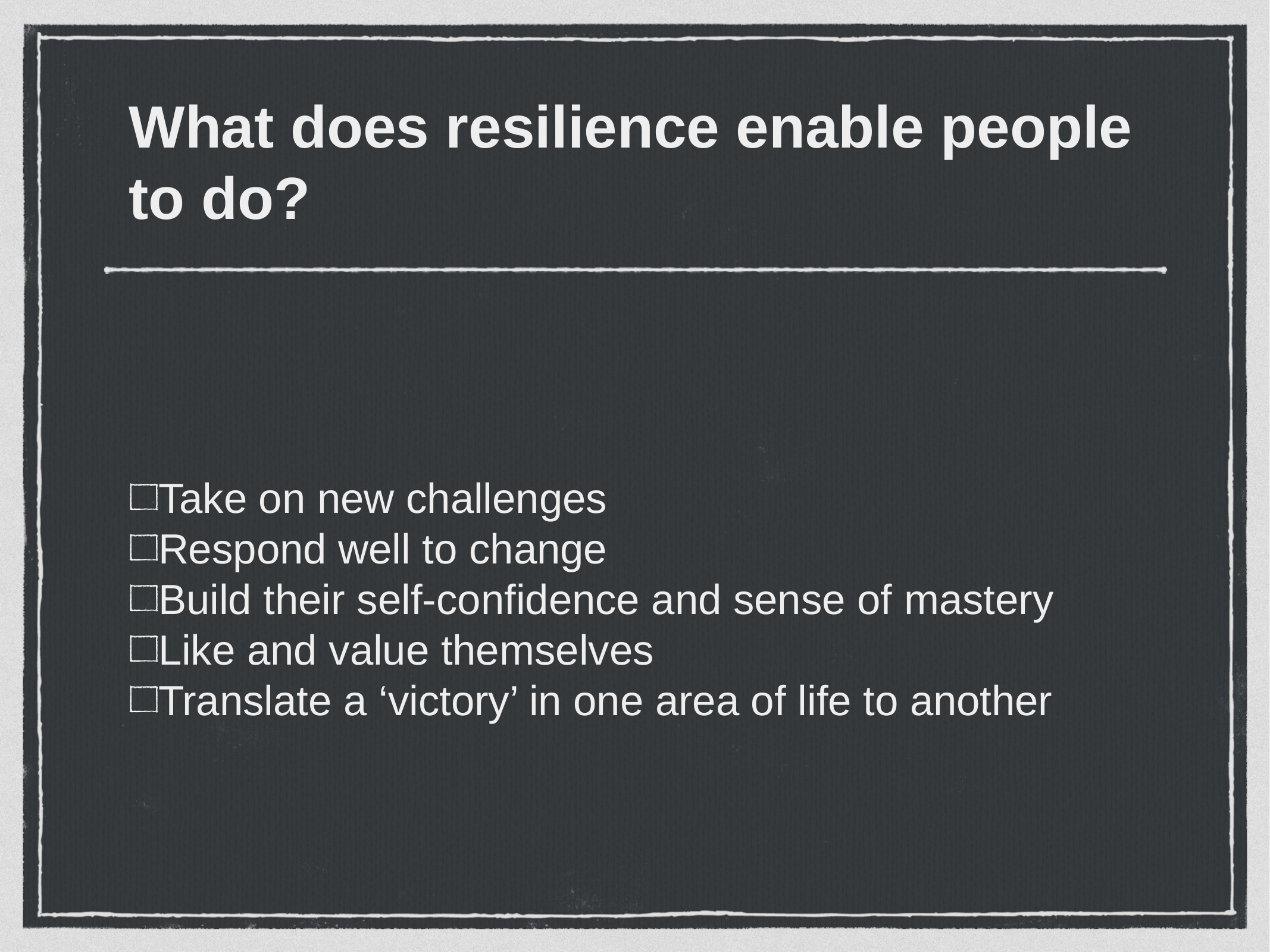

What does resilience enable people to do?
Take on new challenges
Respond well to change
Build their self-confidence and sense of mastery
Like and value themselves
Translate a ‘victory’ in one area of life to another